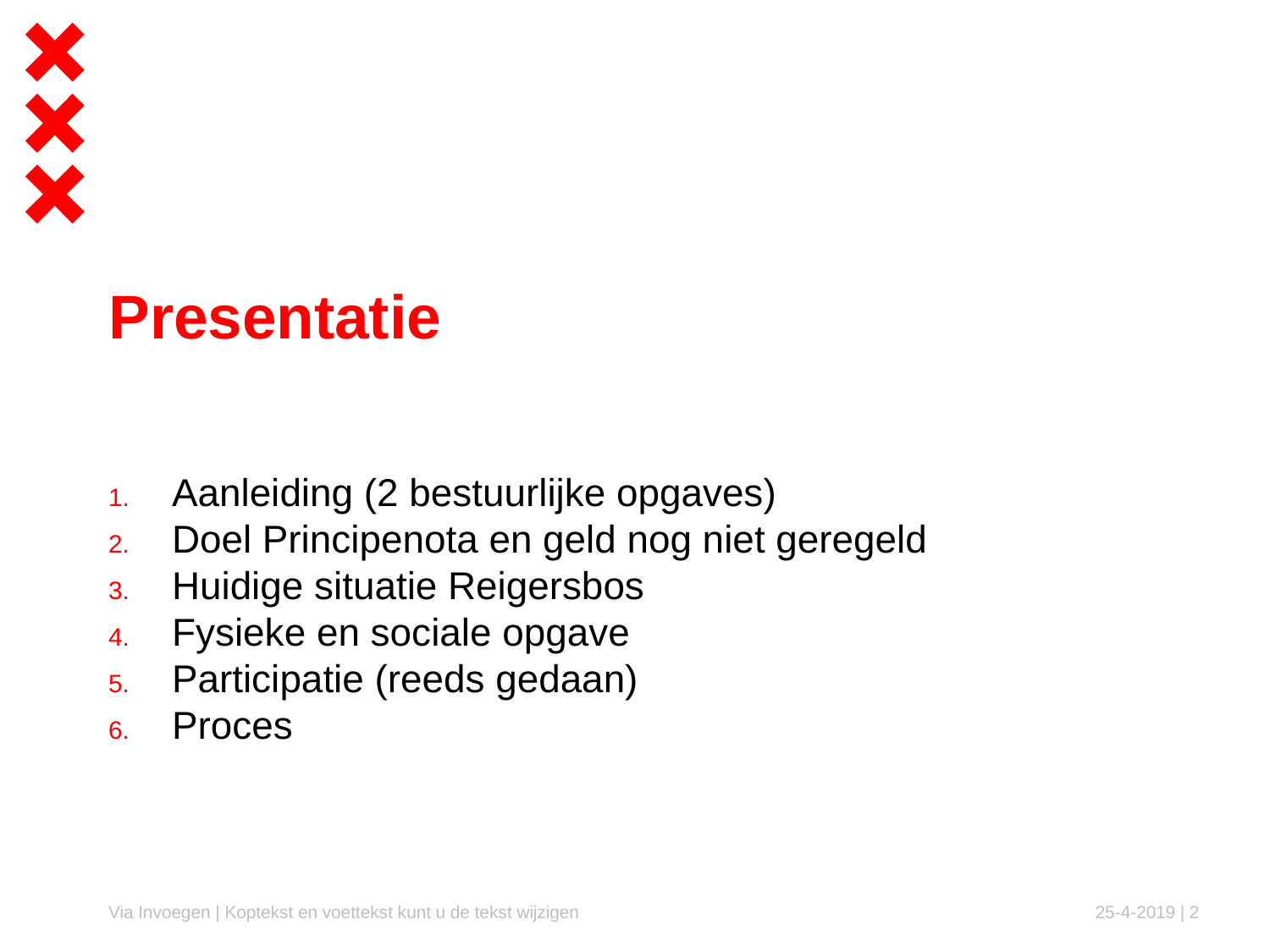

# Presentatie
Aanleiding (2 bestuurlijke opgaves)
Doel Principenota en geld nog niet geregeld
Huidige situatie Reigersbos
Fysieke en sociale opgave
Participatie (reeds gedaan)
Proces

Via Invoegen | Koptekst en voettekst kunt u de tekst wijzigen
25-4-2019
| 2